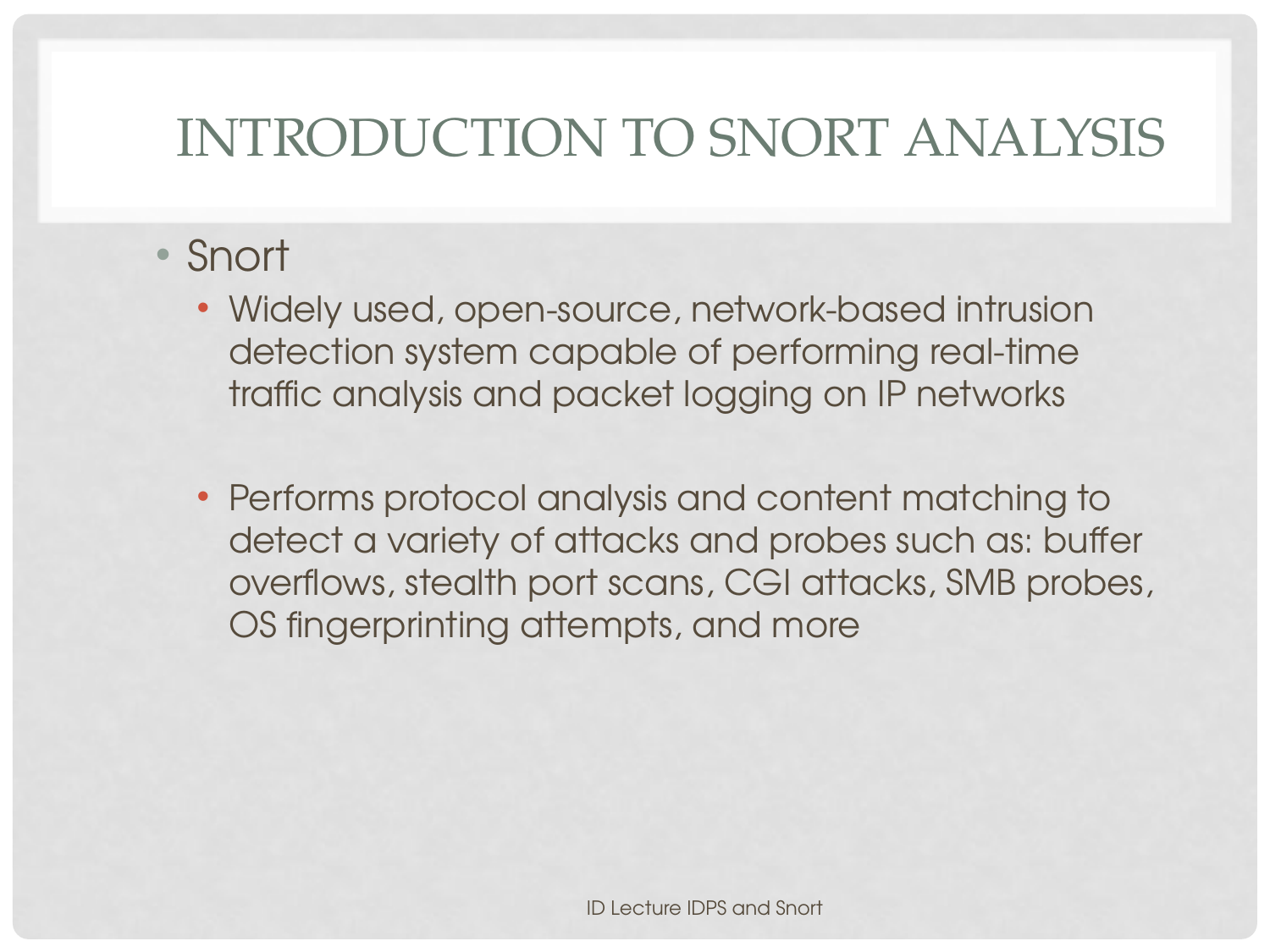

# Introduction to Snort Analysis
Snort
Widely used, open-source, network-based intrusion detection system capable of performing real-time traffic analysis and packet logging on IP networks

Performs protocol analysis and content matching to detect a variety of attacks and probes such as: buffer overflows, stealth port scans, CGI attacks, SMB probes, OS fingerprinting attempts, and more

ID Lecture IDPS and Snort